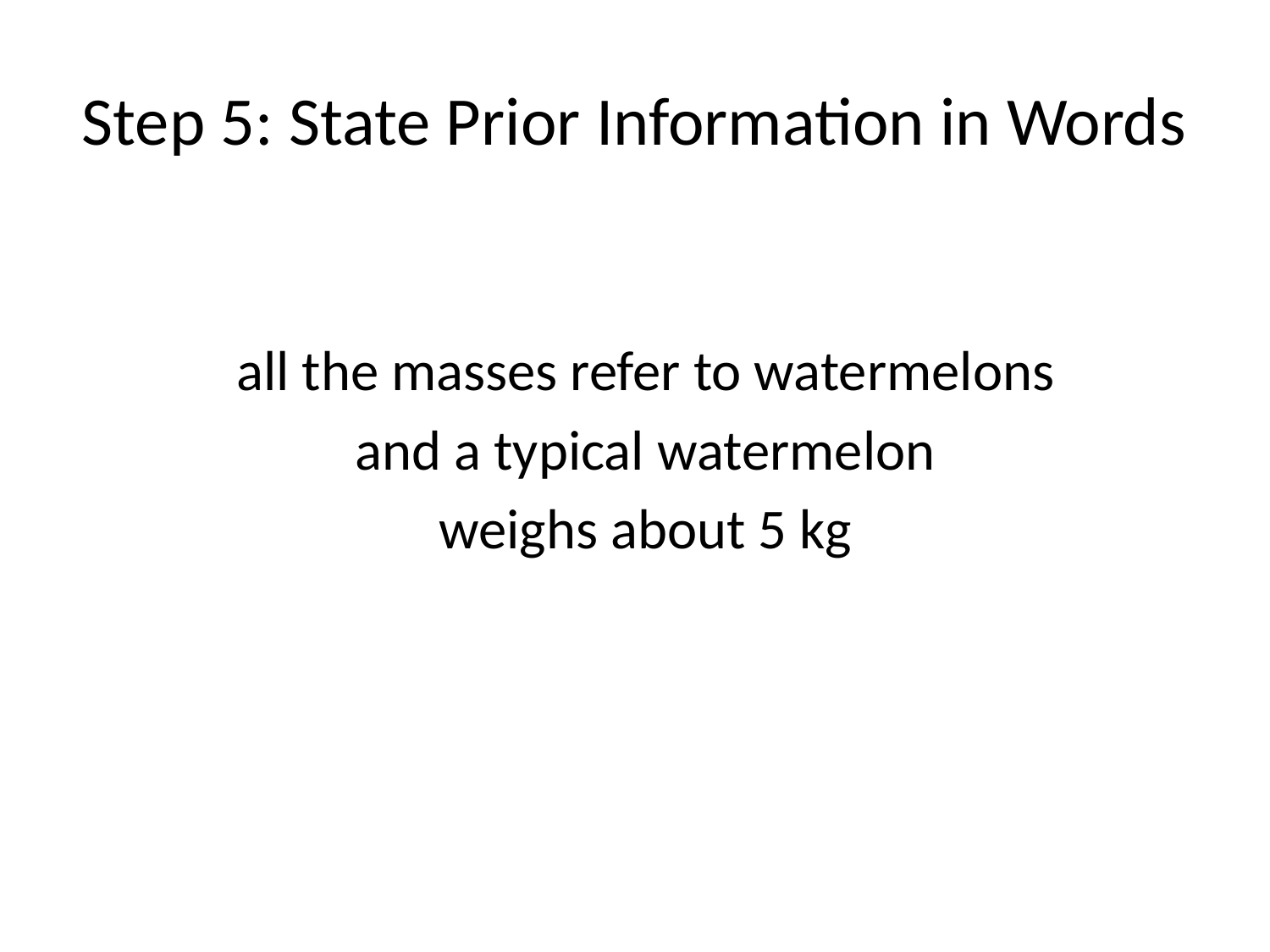

# Step 5: State Prior Information in Words
all the masses refer to watermelons
and a typical watermelon
weighs about 5 kg